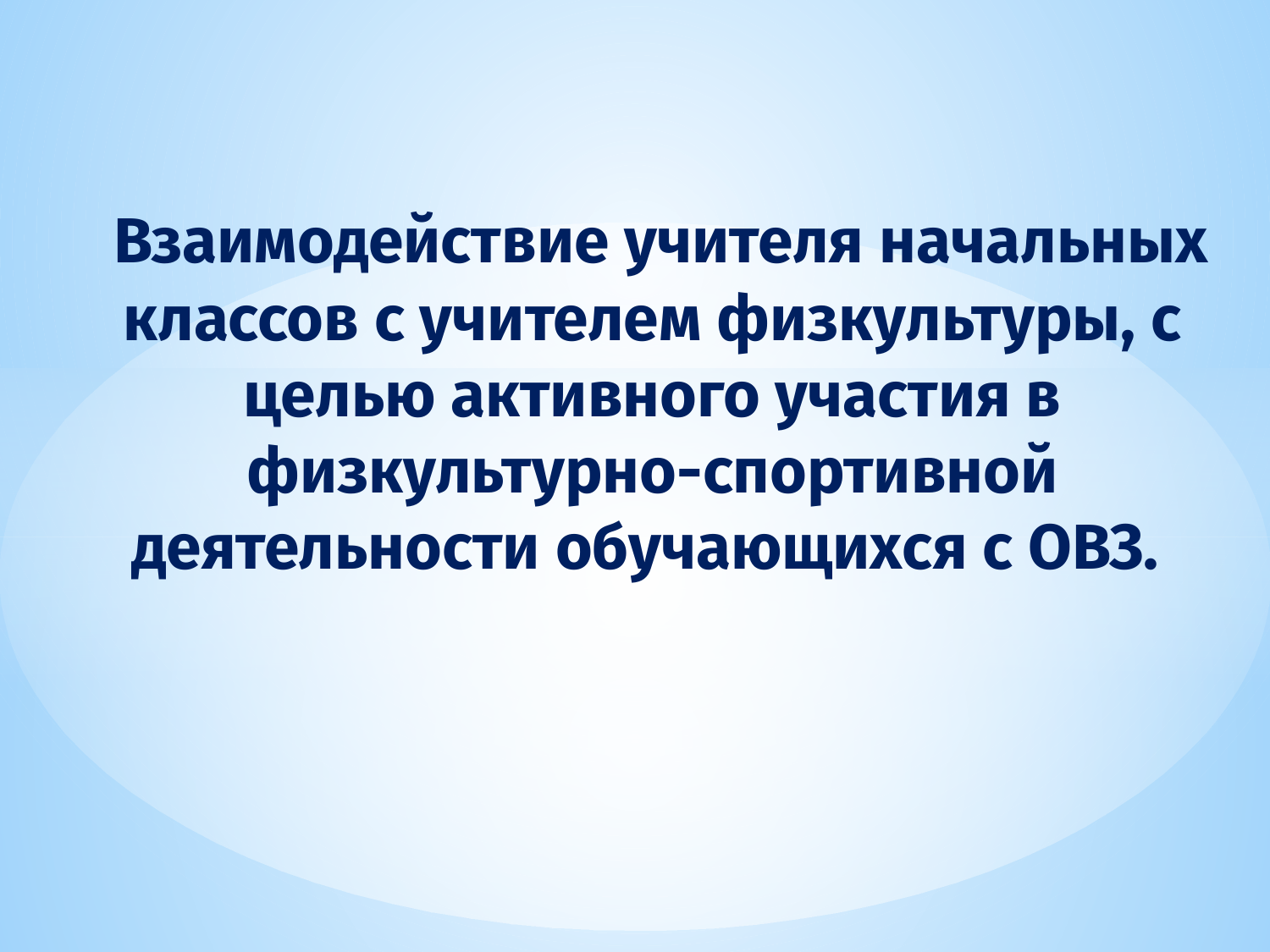

# Взаимодействие учителя начальных классов с учителем физкультуры, с целью активного участия в физкультурно-спортивной деятельности обучающихся с ОВЗ.